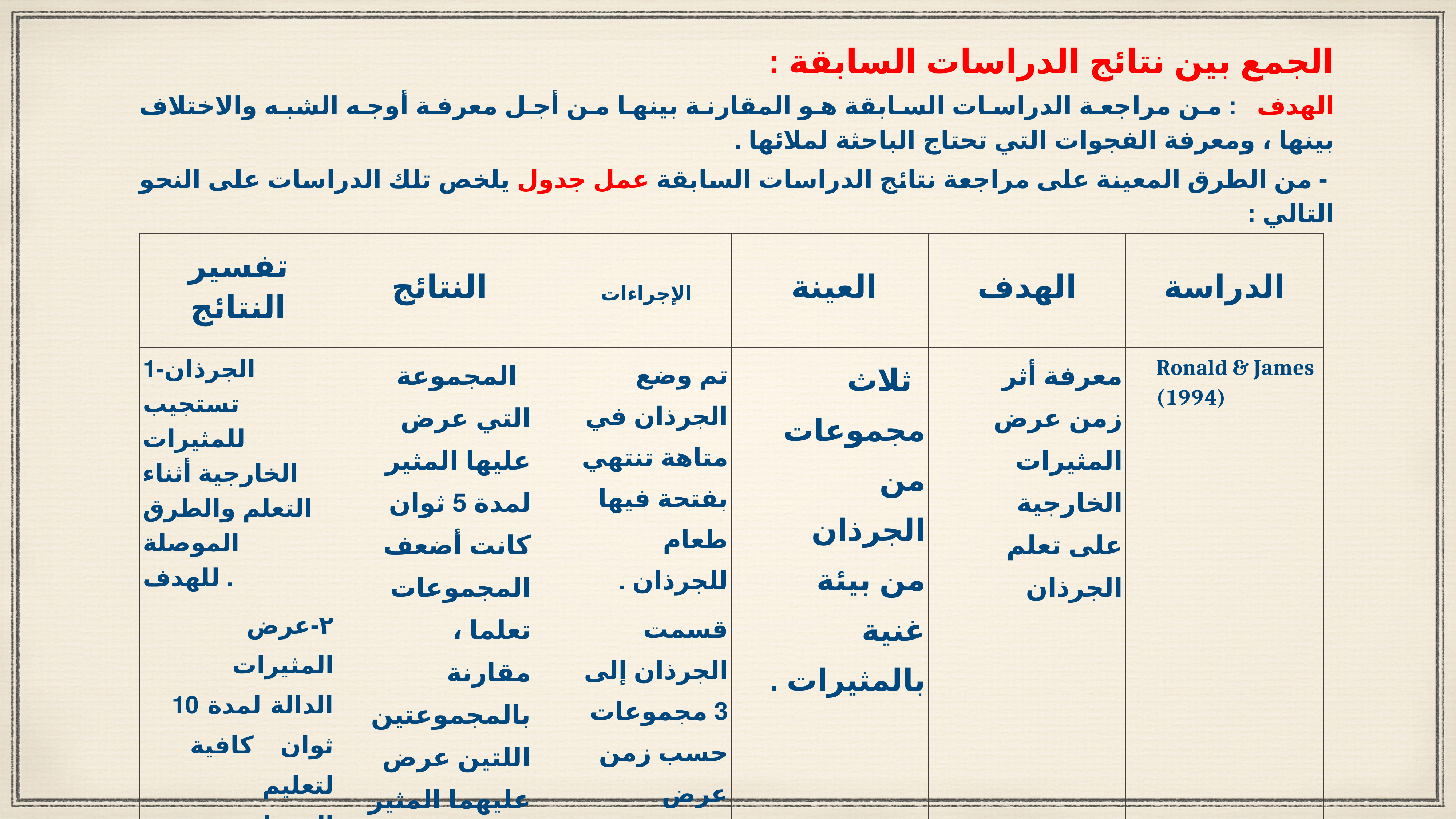

# الجمع بين نتائج الدراسات السابقة :
الهدف  : من مراجعة الدراسات السابقة هو المقارنة بينها من أجل معرفة أوجه الشبه والاختلاف بينها ، ومعرفة الفجوات التي تحتاج الباحثة لملائها .
 - من الطرق المعينة على مراجعة نتائج الدراسات السابقة عمل جدول يلخص تلك الدراسات على النحو التالي :

| تفسير النتائج | النتائج | الإجراءات | العينة | الهدف | الدراسة |
| --- | --- | --- | --- | --- | --- |
| 1-الجرذان تستجيب للمثيرات الخارجية أثناء التعلم والطرق الموصلة للهدف . ٢-عرض المثيرات الدالة لمدة 10 ثوان كافية لتعليم الجرذان الاتجاهات والطرق الموصلة للهدف . | المجموعة التي عرض عليها المثير لمدة 5 ثوان كانت أضعف المجموعات تعلما ، مقارنة بالمجموعتين اللتين عرض عليهما المثير لمدة 10 أو 20 ثانية . | تم وضع الجرذان في متاهة تنتهي بفتحة فيها طعام للجرذان . قسمت الجرذان إلى 3 مجموعات حسب زمن عرض المثيرات الضوئية عليها ... | ثلاث مجموعات من الجرذان من بيئة غنية بالمثيرات . | معرفة أثر زمن عرض المثيرات الخارجية على تعلم الجرذان | Ronald & James (1994) |
|  |  |  |  |  |  |
|  |  |  |  |  |  |
|  |  |  |  |  |  |